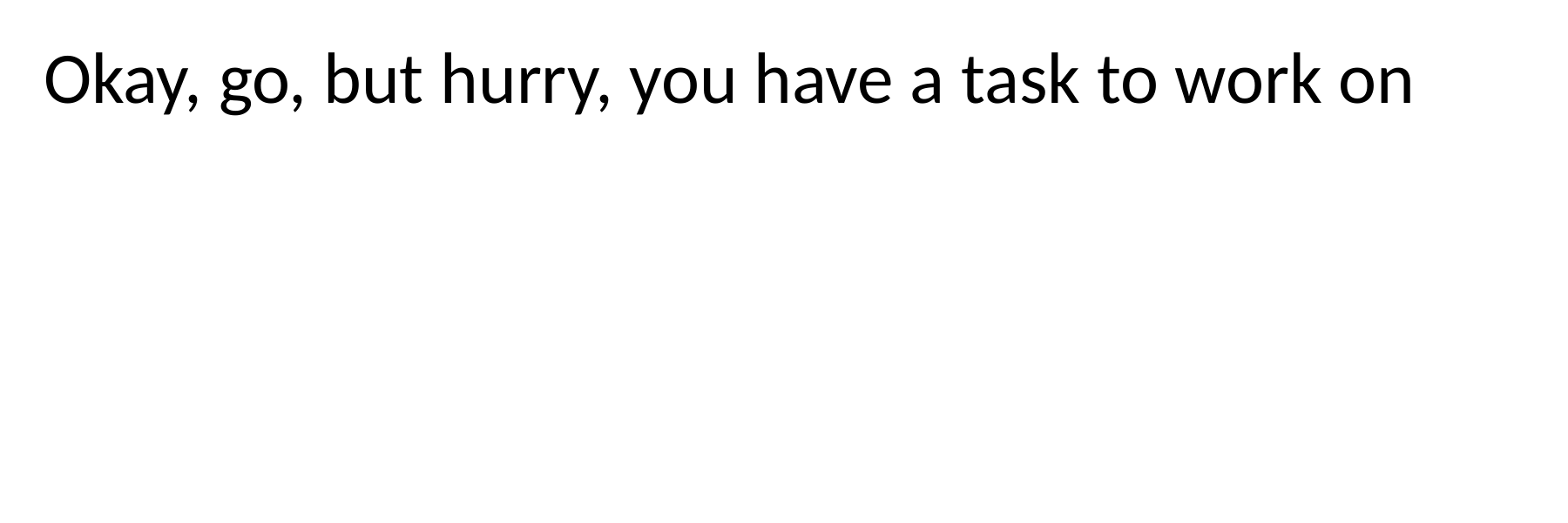

Okay, go, but hurry, you have a task to work on